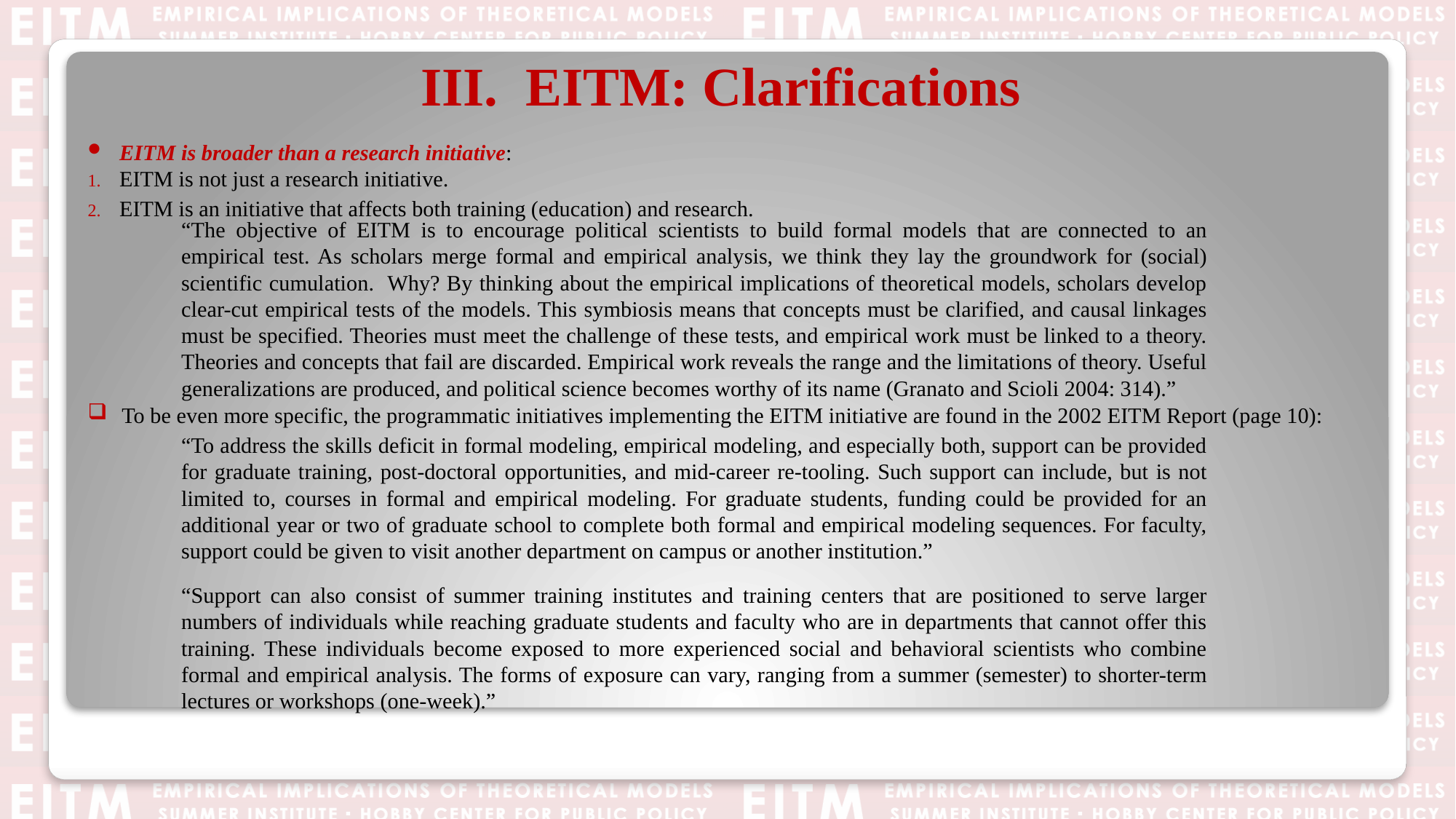

# III.  EITM: Clarifications
EITM is broader than a research initiative:
EITM is not just a research initiative.
EITM is an initiative that affects both training (education) and research.

To be even more specific, the programmatic initiatives implementing the EITM initiative are found in the 2002 EITM Report (page 10):

“The objective of EITM is to encourage political scientists to build formal models that are connected to an empirical test. As scholars merge formal and empirical analysis, we think they lay the groundwork for (social) scientific cumulation.  Why? By thinking about the empirical implications of theoretical models, scholars develop clear-cut empirical tests of the models. This symbiosis means that concepts must be clarified, and causal linkages must be specified. Theories must meet the challenge of these tests, and empirical work must be linked to a theory. Theories and concepts that fail are discarded. Empirical work reveals the range and the limitations of theory. Useful generalizations are produced, and political science becomes worthy of its name (Granato and Scioli 2004: 314).”
“To address the skills deficit in formal modeling, empirical modeling, and especially both, support can be provided for graduate training, post-doctoral opportunities, and mid-career re-tooling. Such support can include, but is not limited to, courses in formal and empirical modeling. For graduate students, funding could be provided for an additional year or two of graduate school to complete both formal and empirical modeling sequences. For faculty, support could be given to visit another department on campus or another institution.”

“Support can also consist of summer training institutes and training centers that are positioned to serve larger numbers of individuals while reaching graduate students and faculty who are in departments that cannot offer this training. These individuals become exposed to more experienced social and behavioral scientists who combine formal and empirical analysis. The forms of exposure can vary, ranging from a summer (semester) to shorter-term lectures or workshops (one-week).”